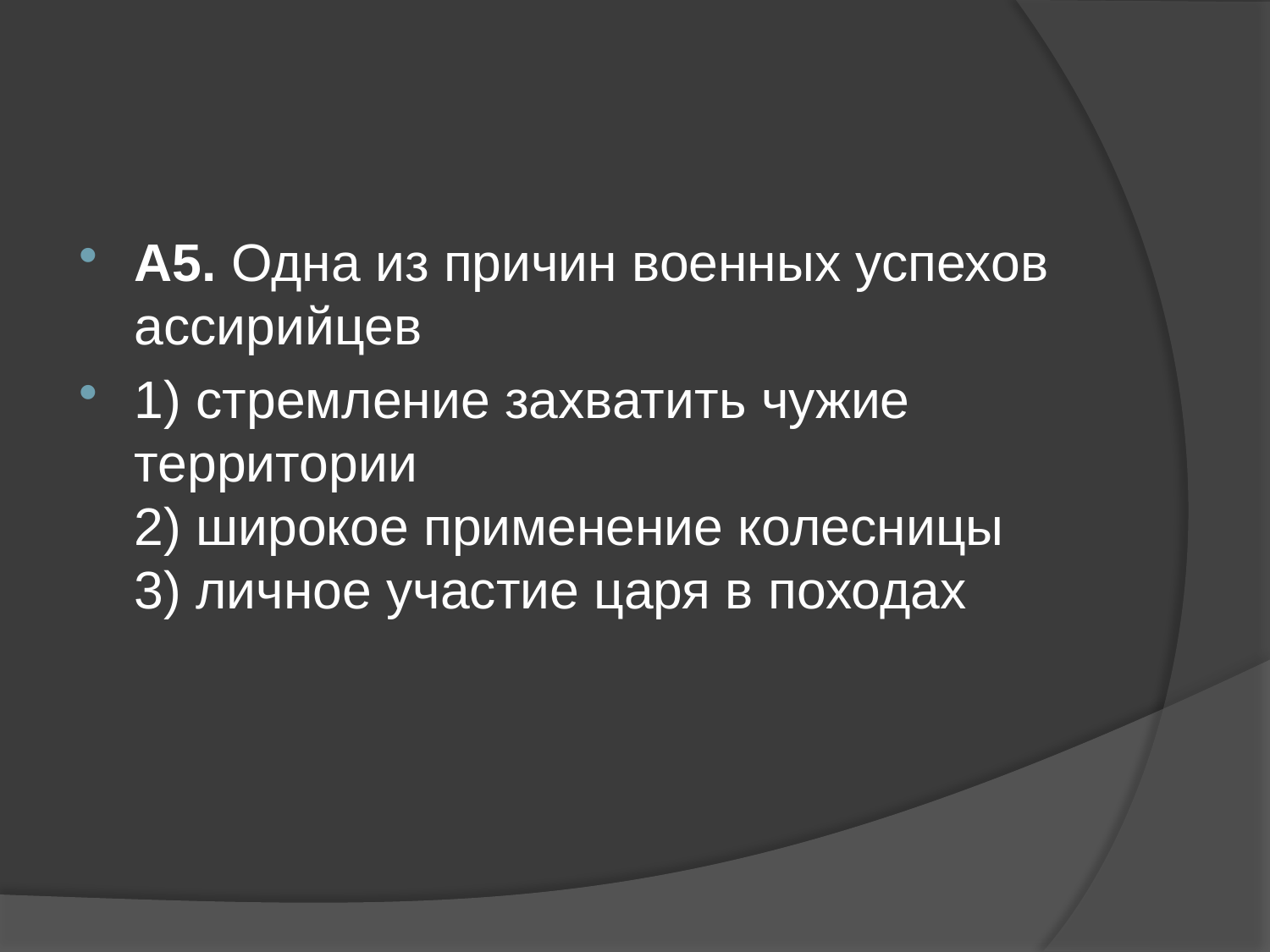

#
A5. Одна из причин военных успехов ассирийцев
1) стремление захватить чужие территории
2) широкое применение колесницы
3) личное участие царя в походах